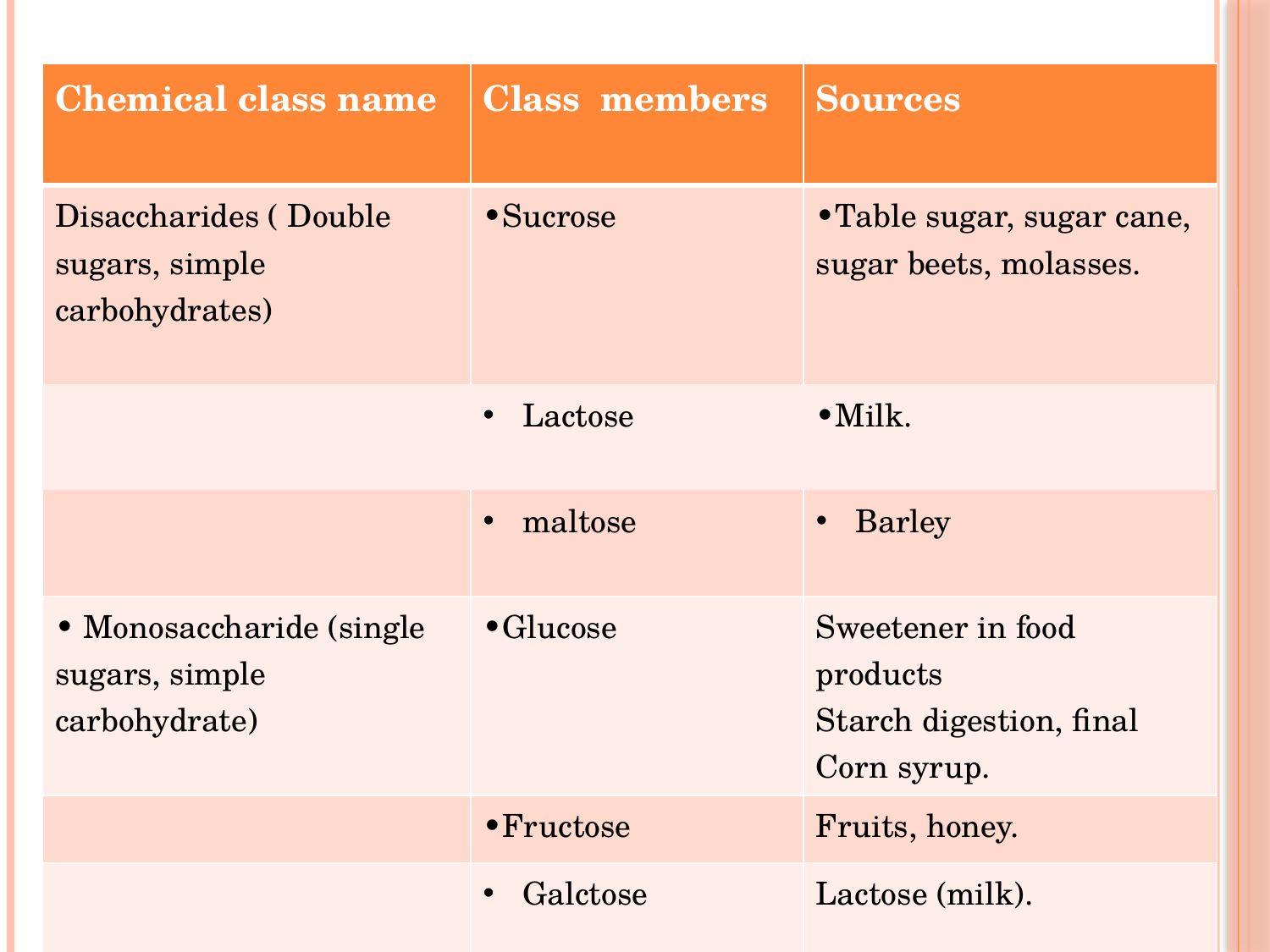

| Chemical class name | Class members | Sources |
| --- | --- | --- |
| Disaccharides ( Double sugars, simple carbohydrates) | •Sucrose | •Table sugar, sugar cane, sugar beets, molasses. |
|  | Lactose | •Milk. |
|  | maltose | Barley |
| • Monosaccharide (single sugars, simple carbohydrate) | •Glucose | Sweetener in food products Starch digestion, final Corn syrup. |
|  | •Fructose | Fruits, honey. |
|  | Galctose | Lactose (milk). |